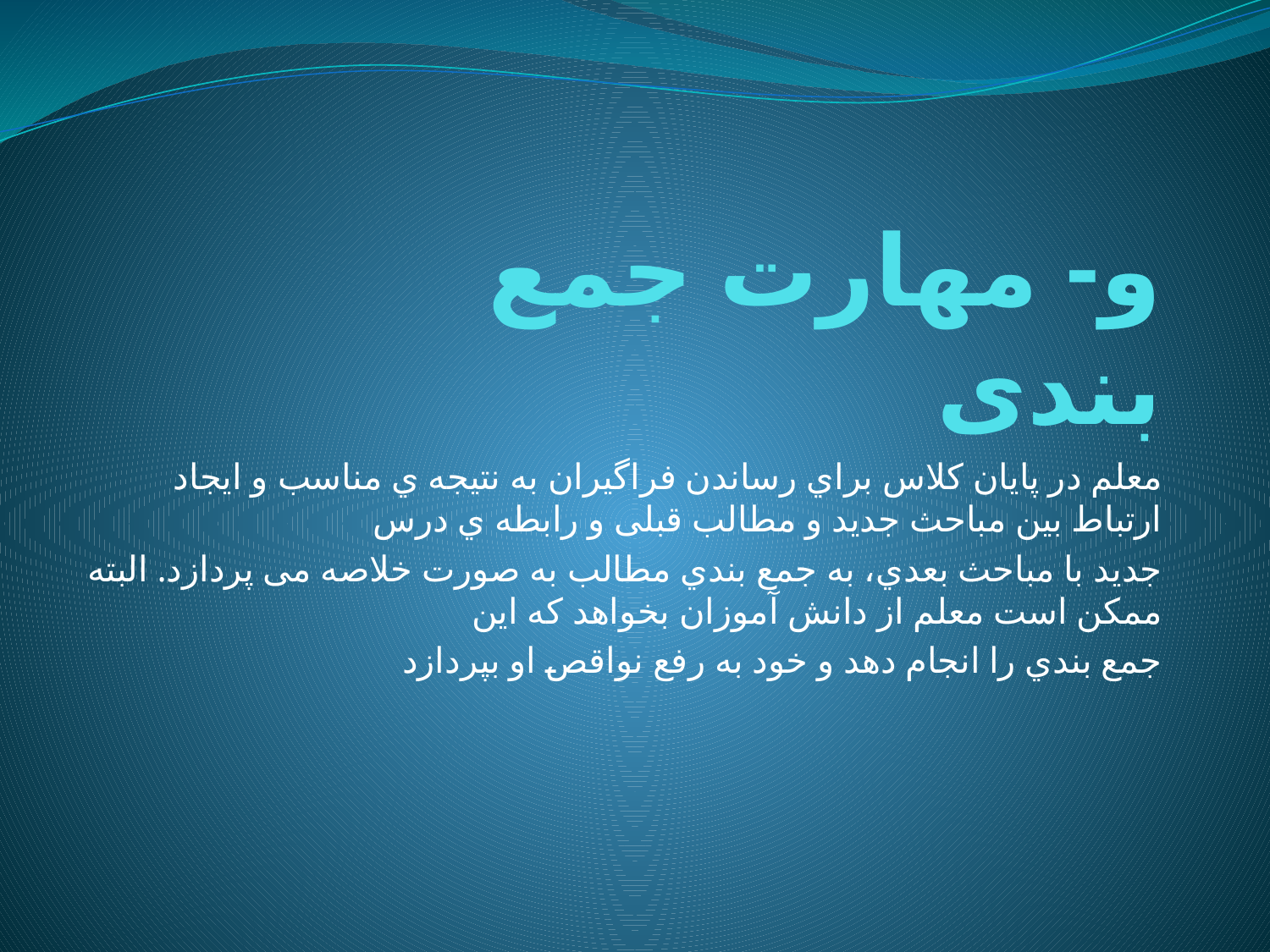

# و- مهارت جمع بندی
معلم در پایان کلاس براي رساندن فراگیران به نتیجه ي مناسب و ایجاد ارتباط بین مباحث جدید و مطالب قبلی و رابطه ي درس
جدید با مباحث بعدي، به جمع بندي مطالب به صورت خلاصه می پردازد. البته ممکن است معلم از دانش آموزان بخواهد که این
جمع بندي را انجام دهد و خود به رفع نواقص او بپردازد